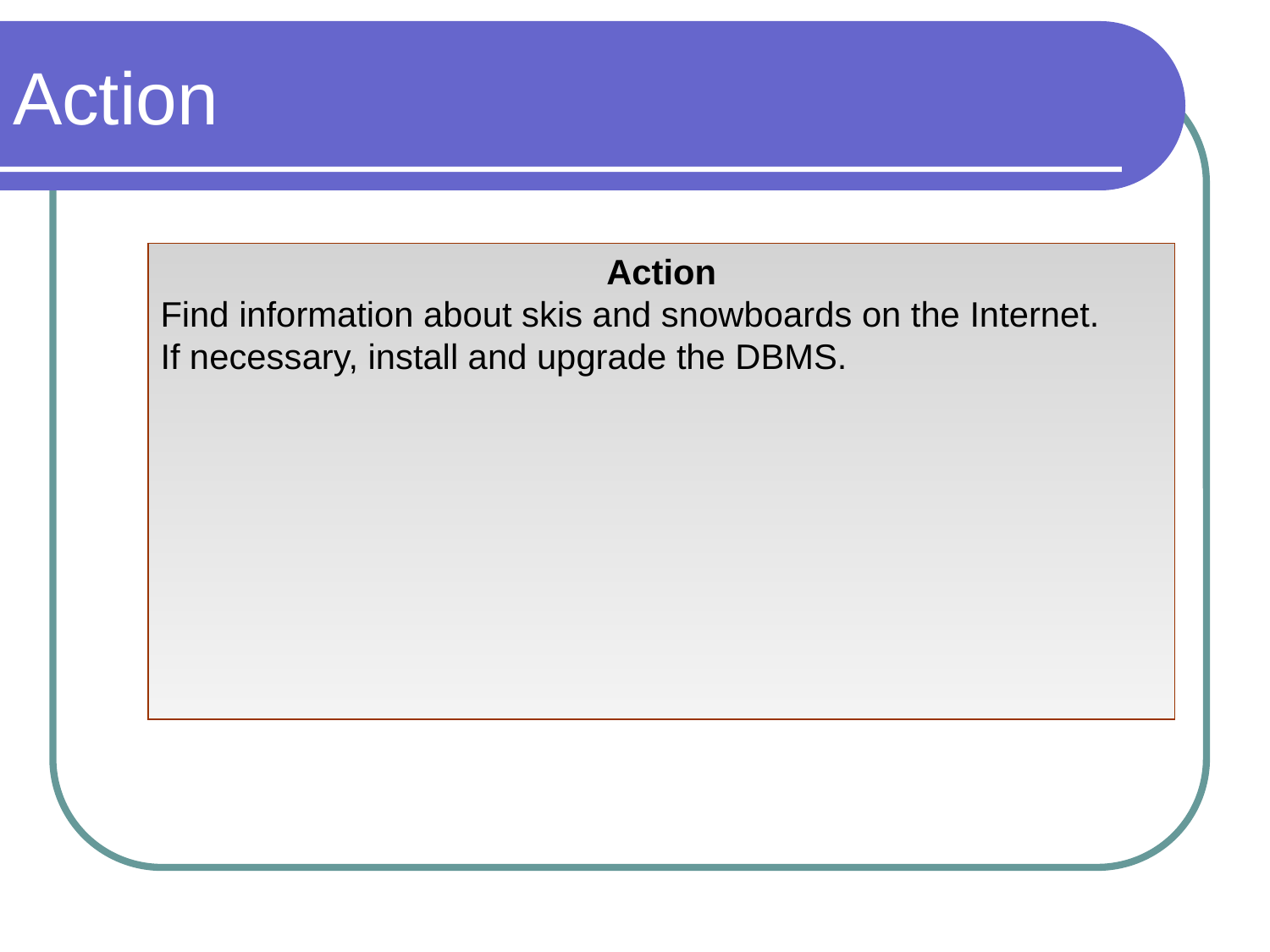

Action
Action
Find information about skis and snowboards on the Internet.
If necessary, install and upgrade the DBMS.